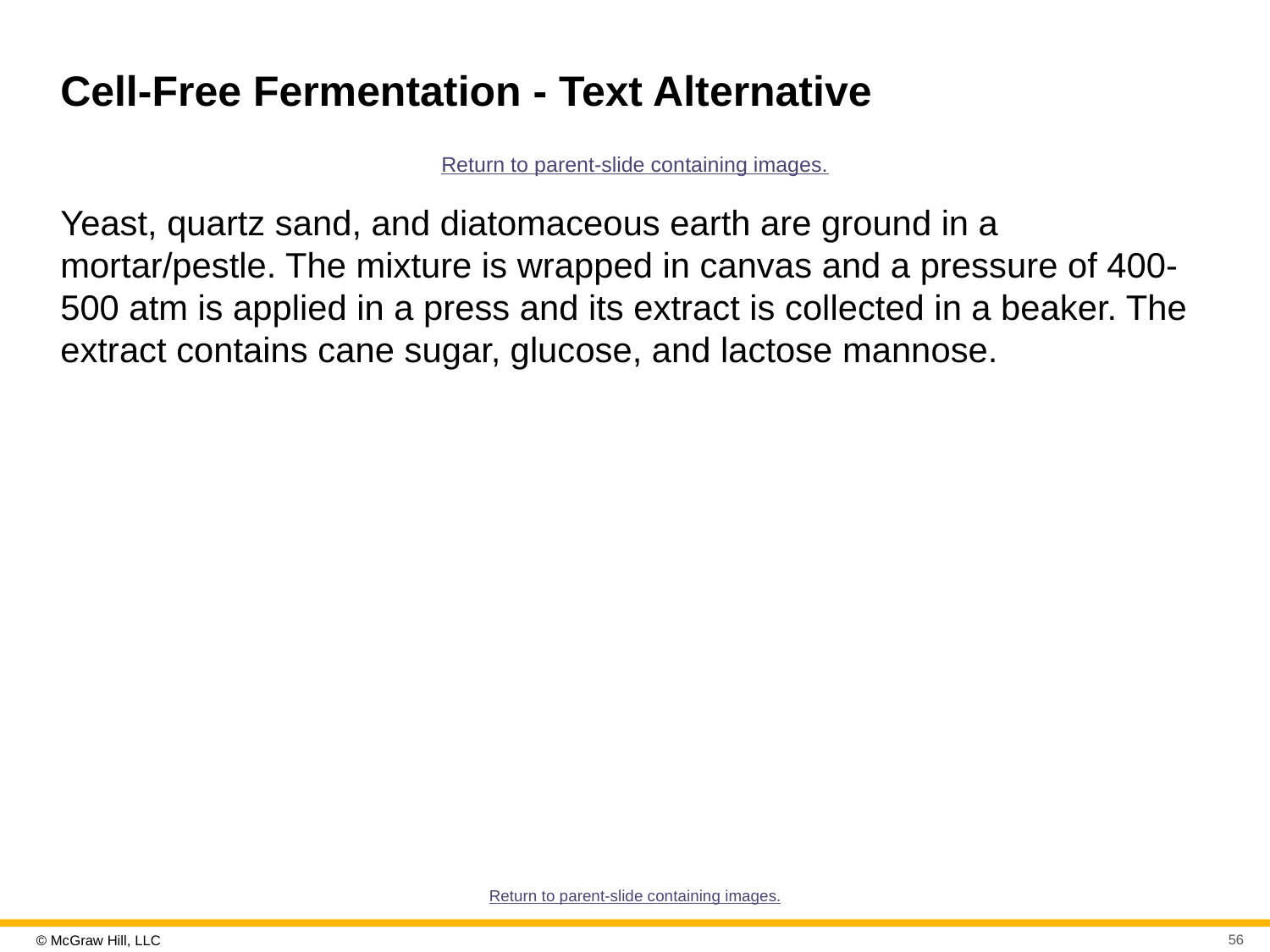

# Cell-Free Fermentation - Text Alternative
Return to parent-slide containing images.
Yeast, quartz sand, and diatomaceous earth are ground in a mortar/pestle. The mixture is wrapped in canvas and a pressure of 400-500 atm is applied in a press and its extract is collected in a beaker. The extract contains cane sugar, glucose, and lactose mannose.
Return to parent-slide containing images.
56